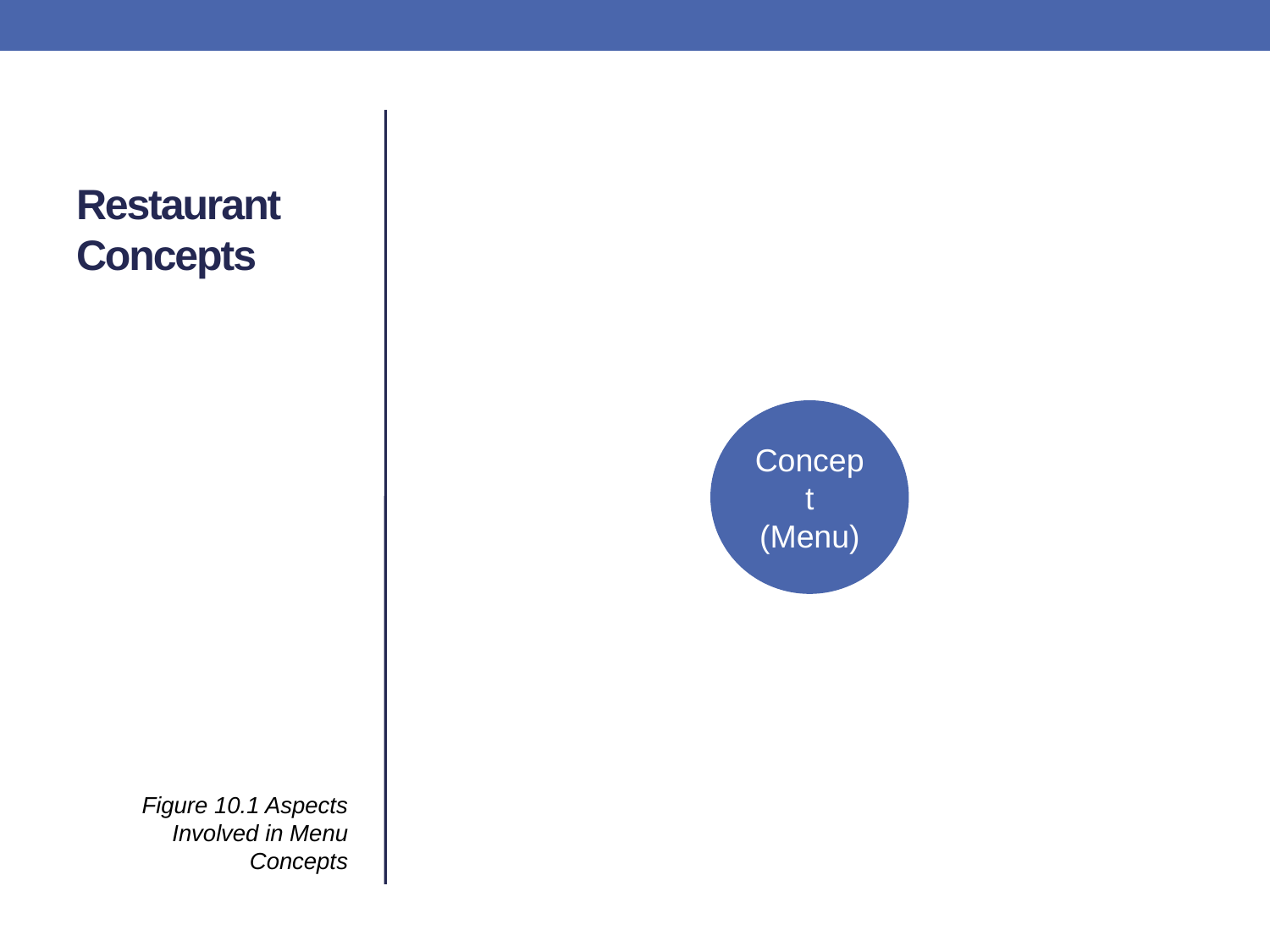

# Restaurant Concepts
Concept (Menu)

Figure 10.1 Aspects Involved in Menu Concepts